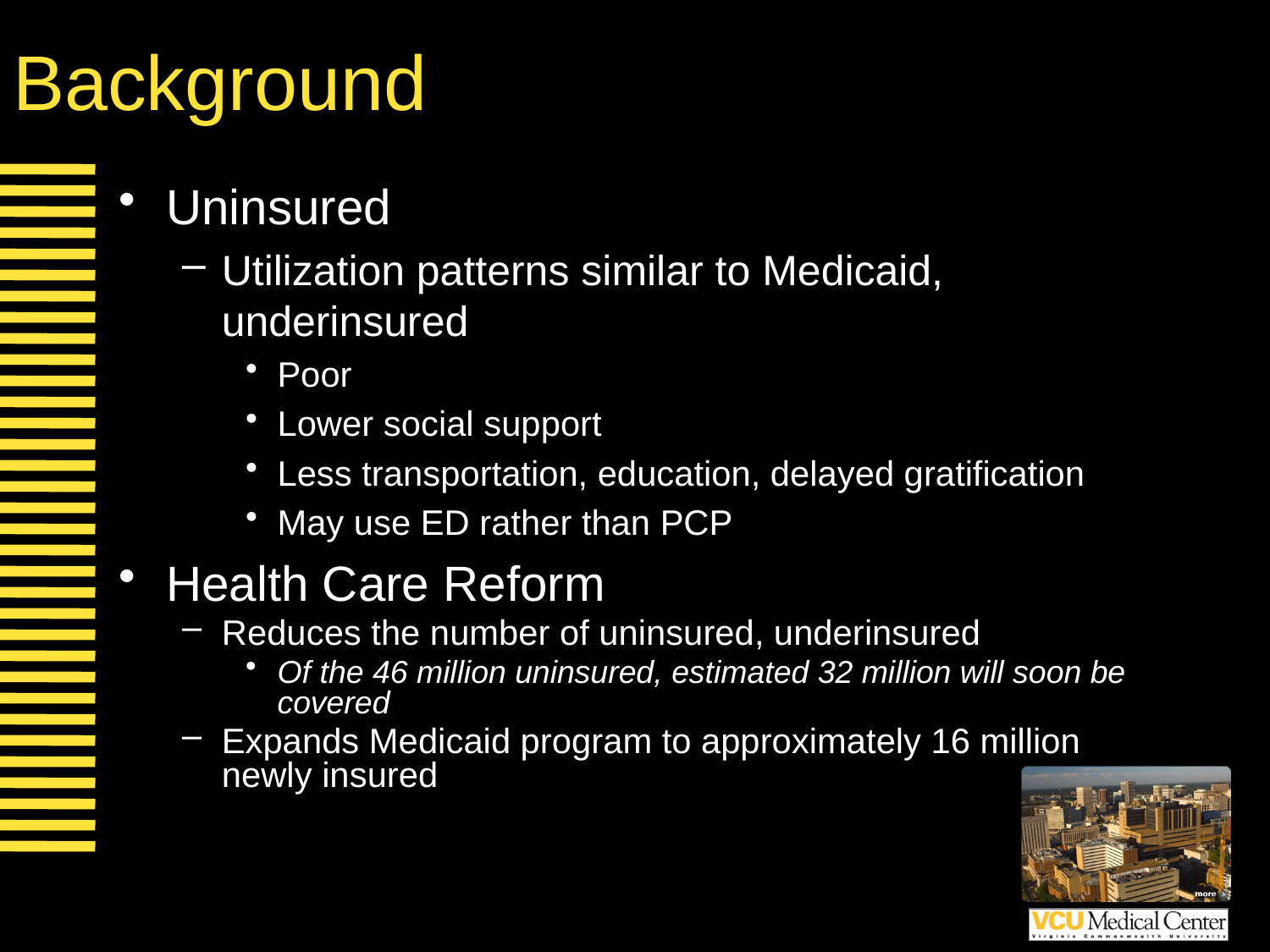

# Background
Uninsured
Utilization patterns similar to Medicaid, underinsured
Poor
Lower social support
Less transportation, education, delayed gratification
May use ED rather than PCP
Health Care Reform
Reduces the number of uninsured, underinsured
Of the 46 million uninsured, estimated 32 million will soon be covered
Expands Medicaid program to approximately 16 million newly insured